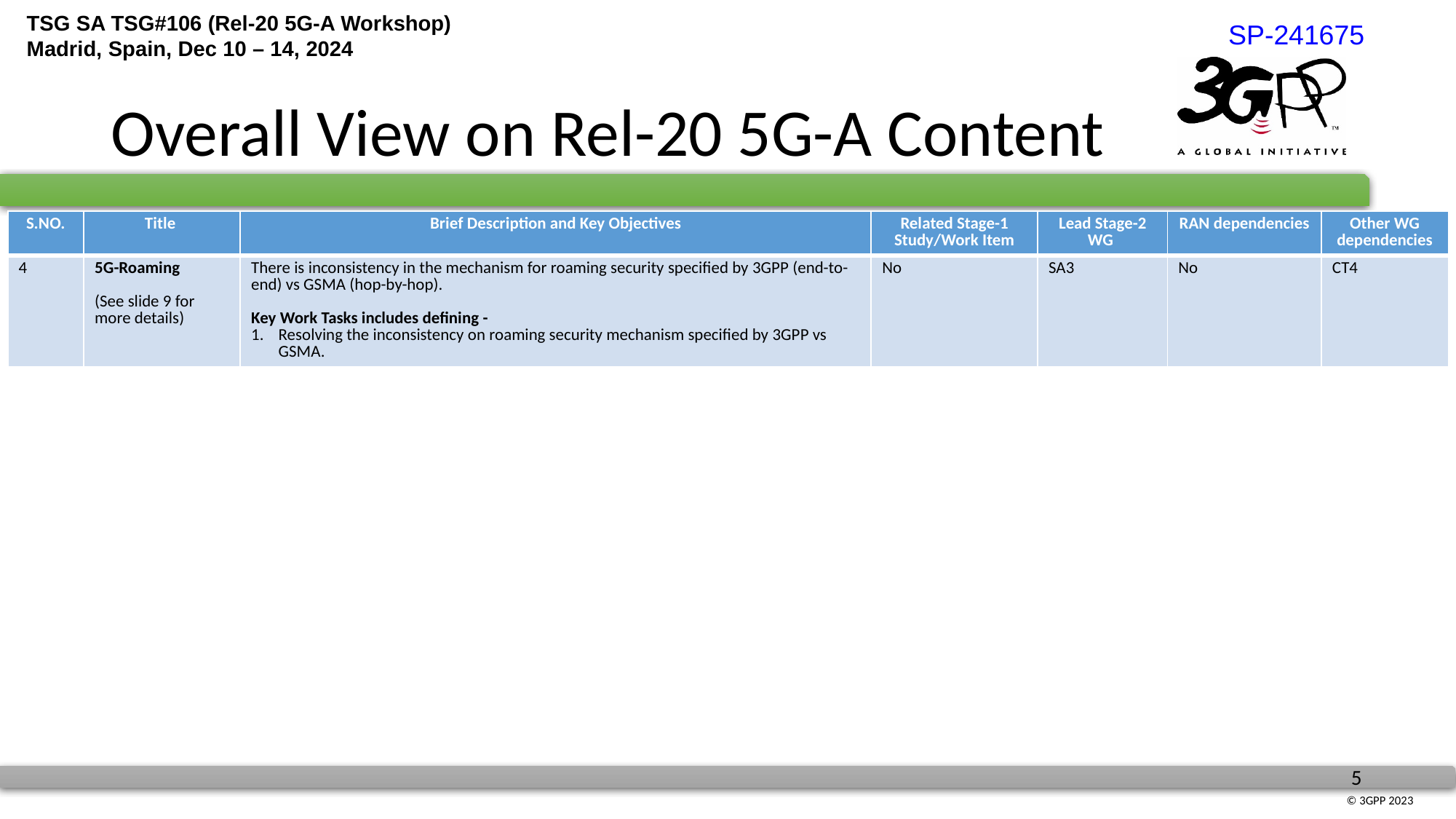

SP-241675
# Overall View on Rel-20 5G-A Content
| S.NO. | Title | Brief Description and Key Objectives | Related Stage-1 Study/Work Item | Lead Stage-2 WG | RAN dependencies | Other WG dependencies |
| --- | --- | --- | --- | --- | --- | --- |
| 4 | 5G-Roaming (See slide 9 for more details) | There is inconsistency in the mechanism for roaming security specified by 3GPP (end-to-end) vs GSMA (hop-by-hop). Key Work Tasks includes defining - Resolving the inconsistency on roaming security mechanism specified by 3GPP vs GSMA. | No | SA3 | No | CT4 |